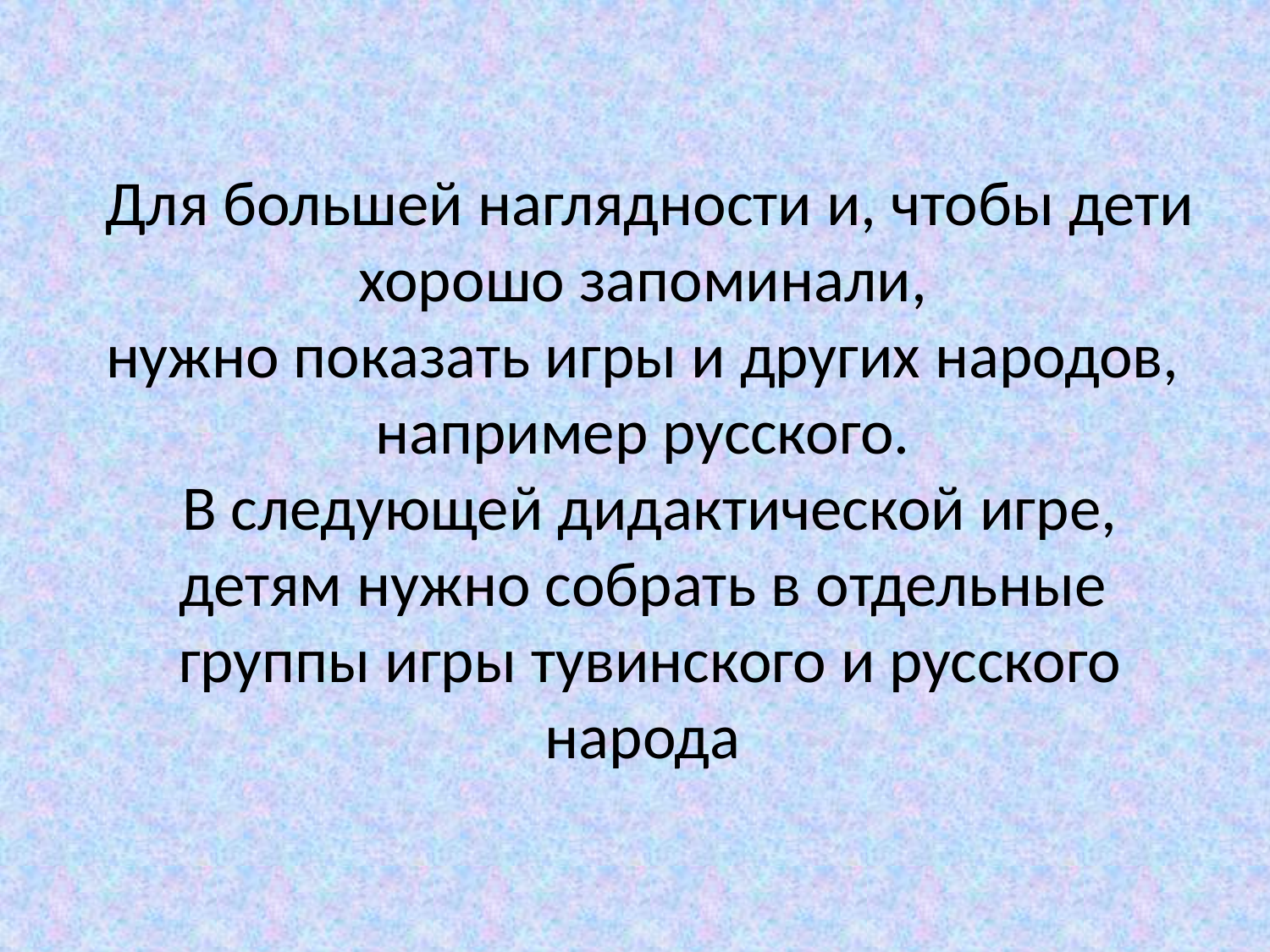

Для большей наглядности и, чтобы дети хорошо запоминали,
нужно показать игры и других народов,
например русского.
В следующей дидактической игре, детям нужно собрать в отдельные  группы игры тувинского и русского народа